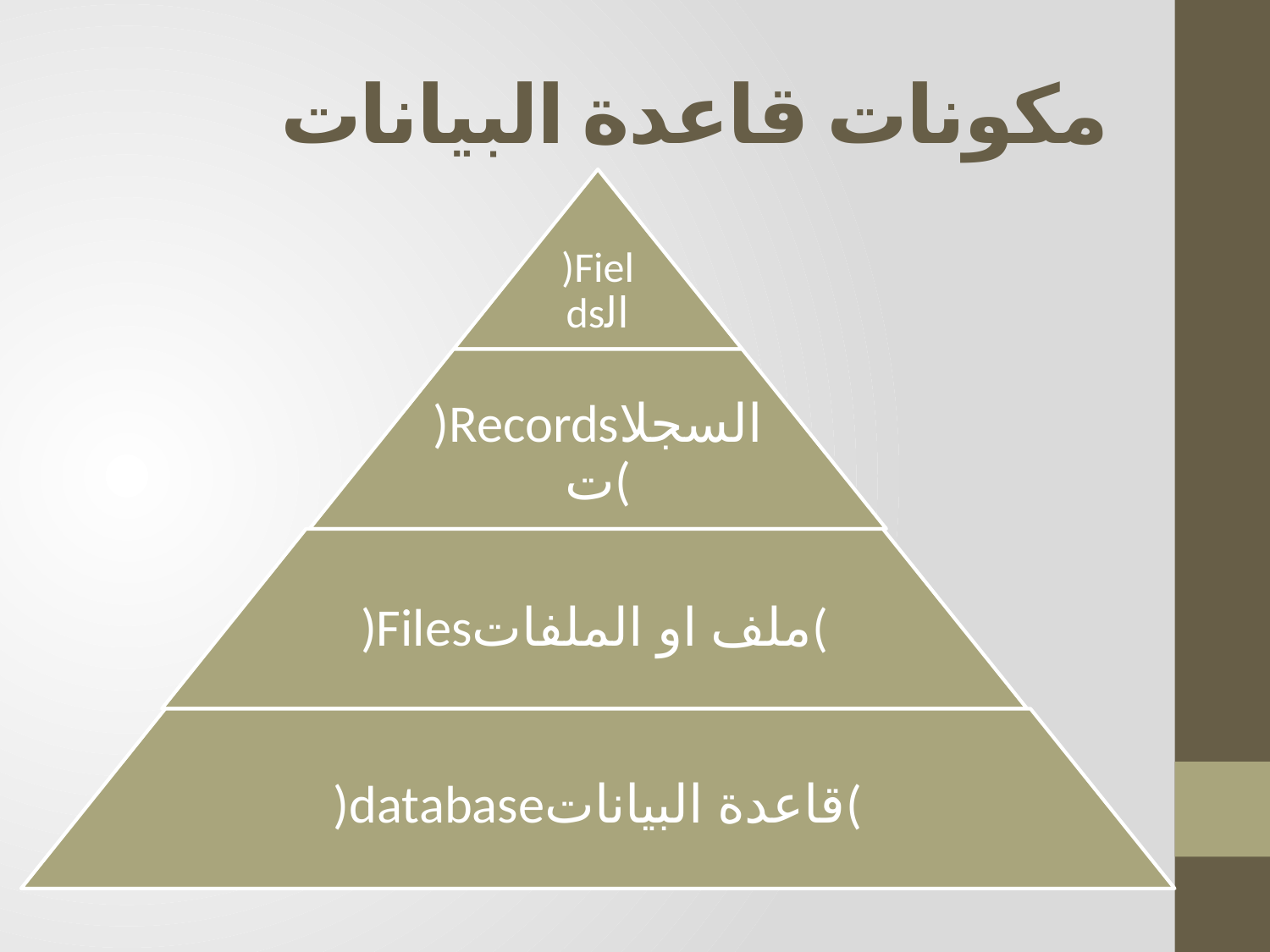

مكونات قاعدة البيانات

)Fieldsالحقول(
)Recordsالسجلات(
)Filesملف او الملفات(
 )databaseقاعدة البيانات(